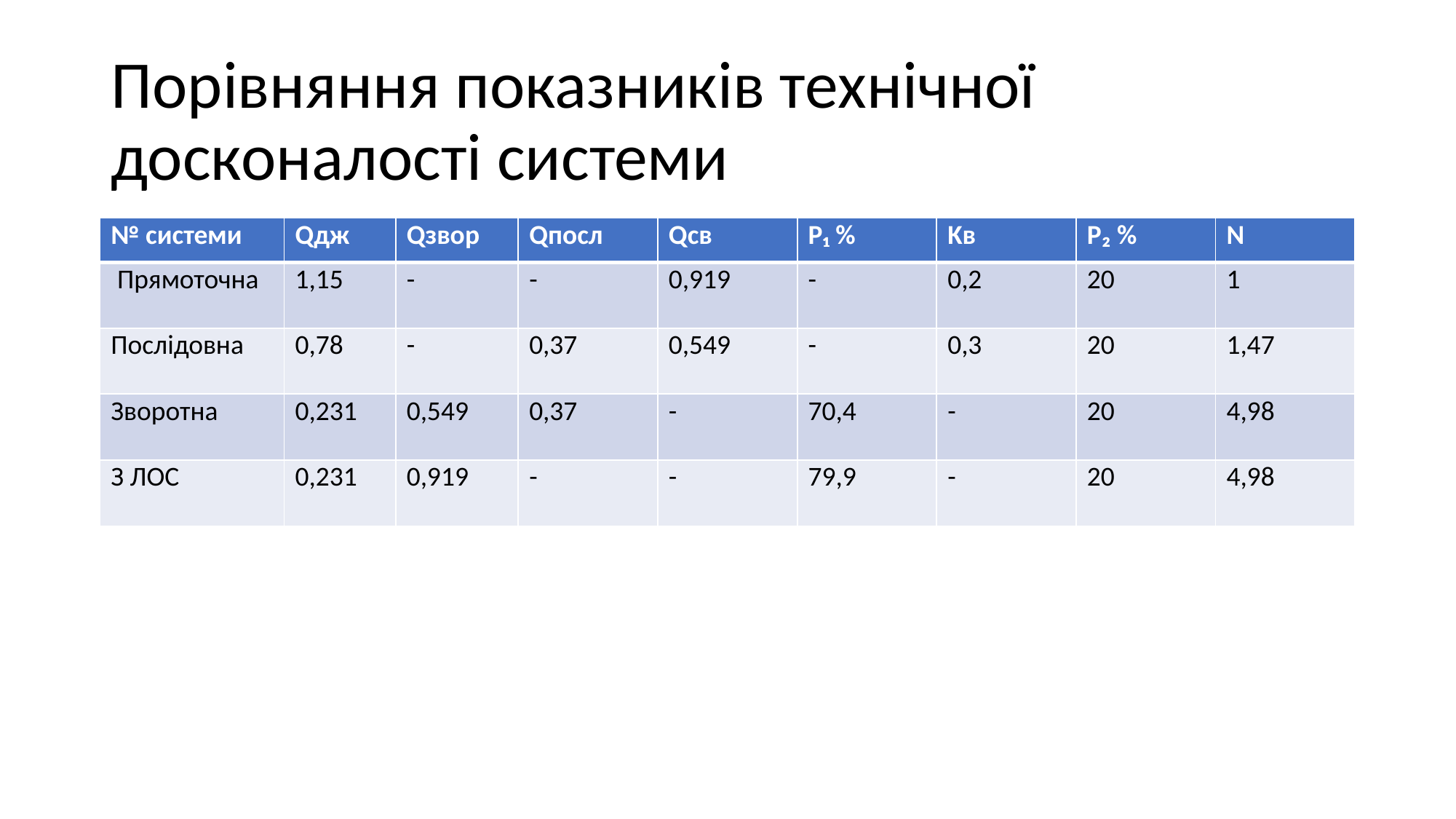

# Порівняння показників технічної досконалості системи
| № системи | Qдж | Qзвор | Qпосл | Qсв | P₁ % | Kв | P₂ % | N |
| --- | --- | --- | --- | --- | --- | --- | --- | --- |
| Прямоточна | 1,15 | - | - | 0,919 | - | 0,2 | 20 | 1 |
| Послідовна | 0,78 | - | 0,37 | 0,549 | - | 0,3 | 20 | 1,47 |
| Зворотна | 0,231 | 0,549 | 0,37 | - | 70,4 | - | 20 | 4,98 |
| З ЛОС | 0,231 | 0,919 | - | - | 79,9 | - | 20 | 4,98 |